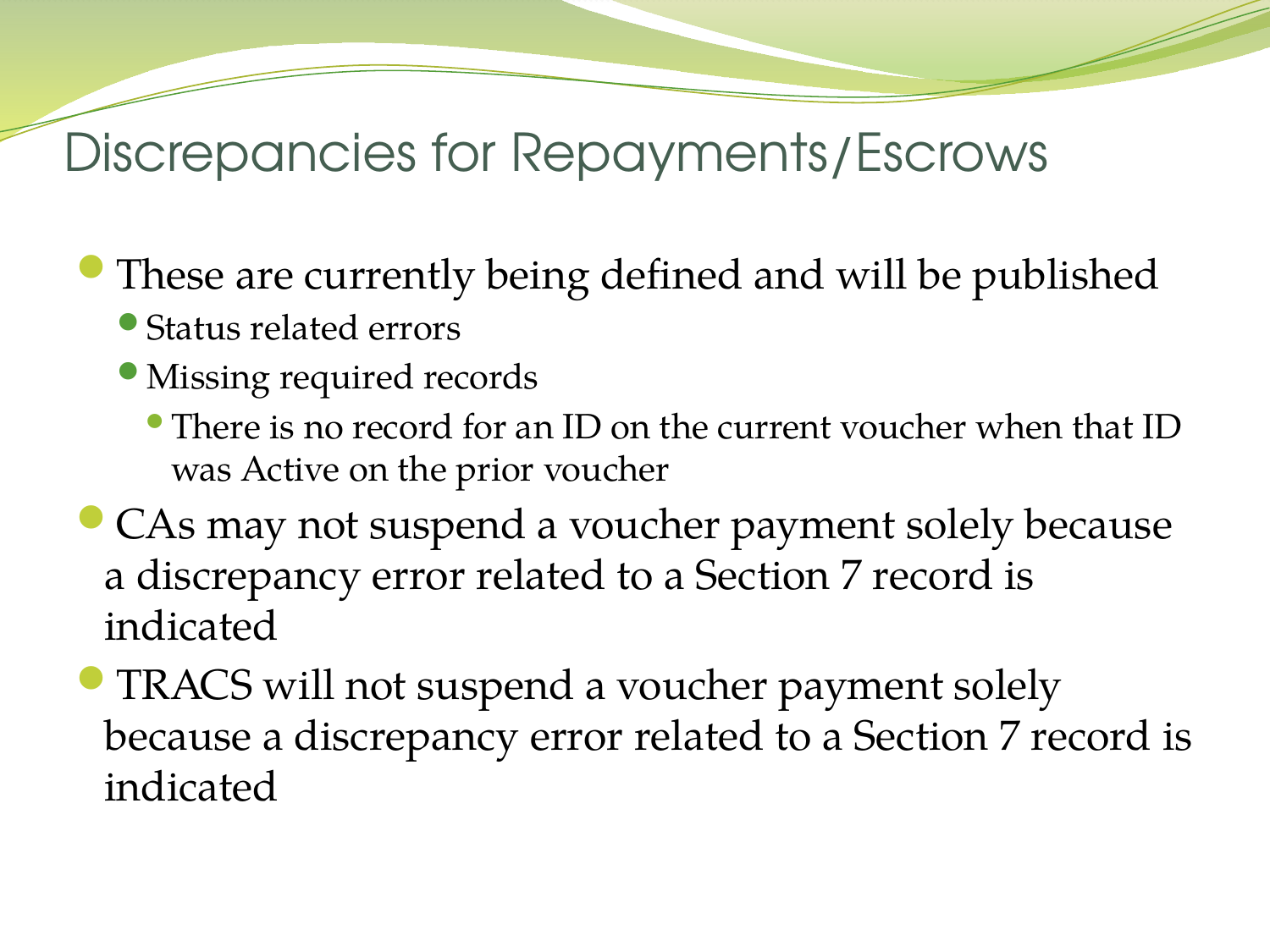

# Discrepancies for Repayments/Escrows
These are currently being defined and will be published
Status related errors
Missing required records
There is no record for an ID on the current voucher when that ID was Active on the prior voucher
CAs may not suspend a voucher payment solely because a discrepancy error related to a Section 7 record is indicated
TRACS will not suspend a voucher payment solely because a discrepancy error related to a Section 7 record is indicated